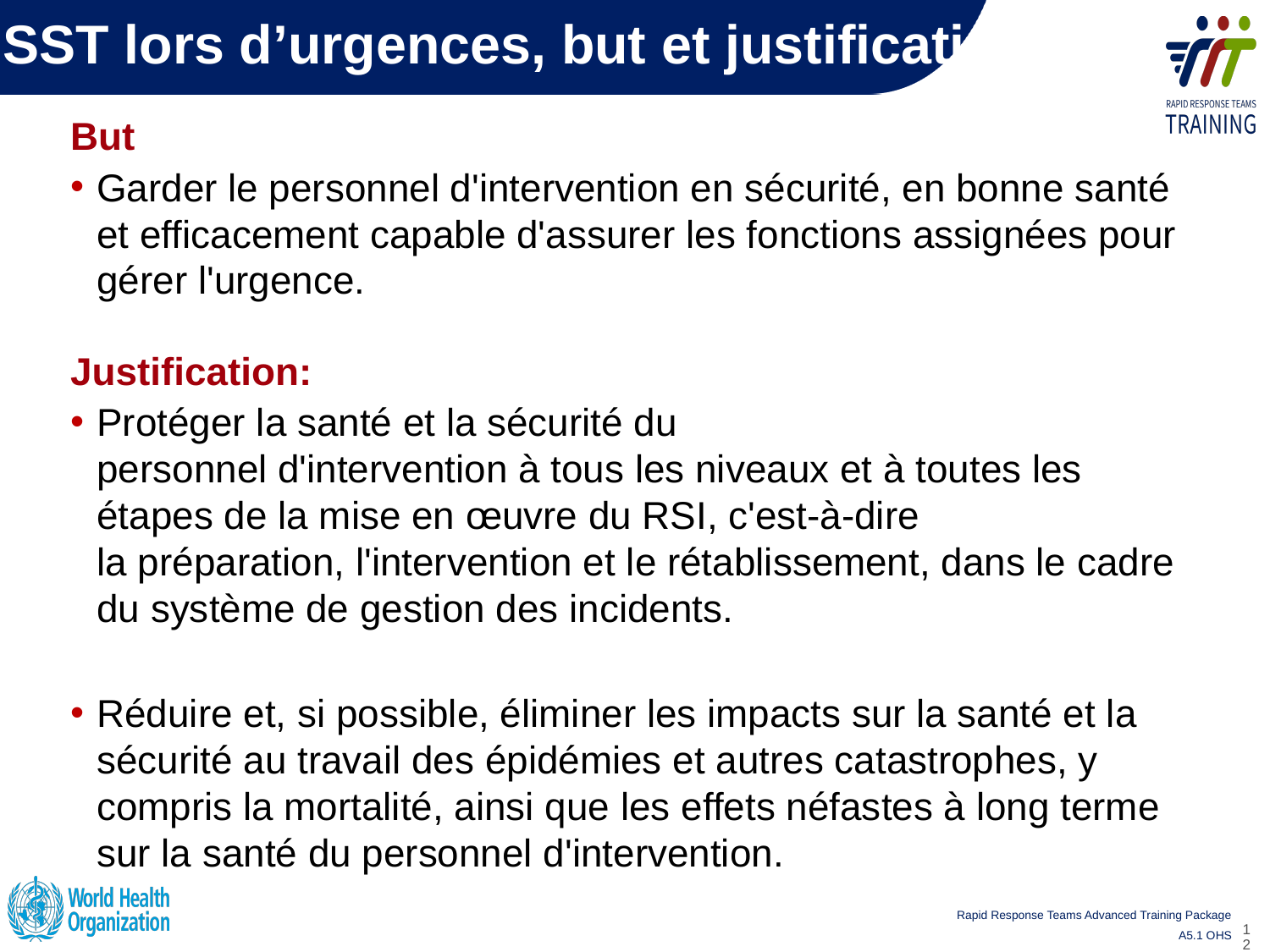

SST lors d’urgences, but et justification
But
Garder le personnel d'intervention en sécurité, en bonne santé et efficacement capable d'assurer les fonctions assignées pour gérer l'urgence.

Justification:
Protéger la santé et la sécurité du personnel d'intervention à tous les niveaux et à toutes les étapes de la mise en œuvre du RSI, c'est-à-dire la préparation, l'intervention et le rétablissement, dans le cadre du système de gestion des incidents.

Réduire et, si possible, éliminer les impacts sur la santé et la sécurité au travail des épidémies et autres catastrophes, y compris la mortalité, ainsi que les effets néfastes à long terme sur la santé du personnel d'intervention.
12